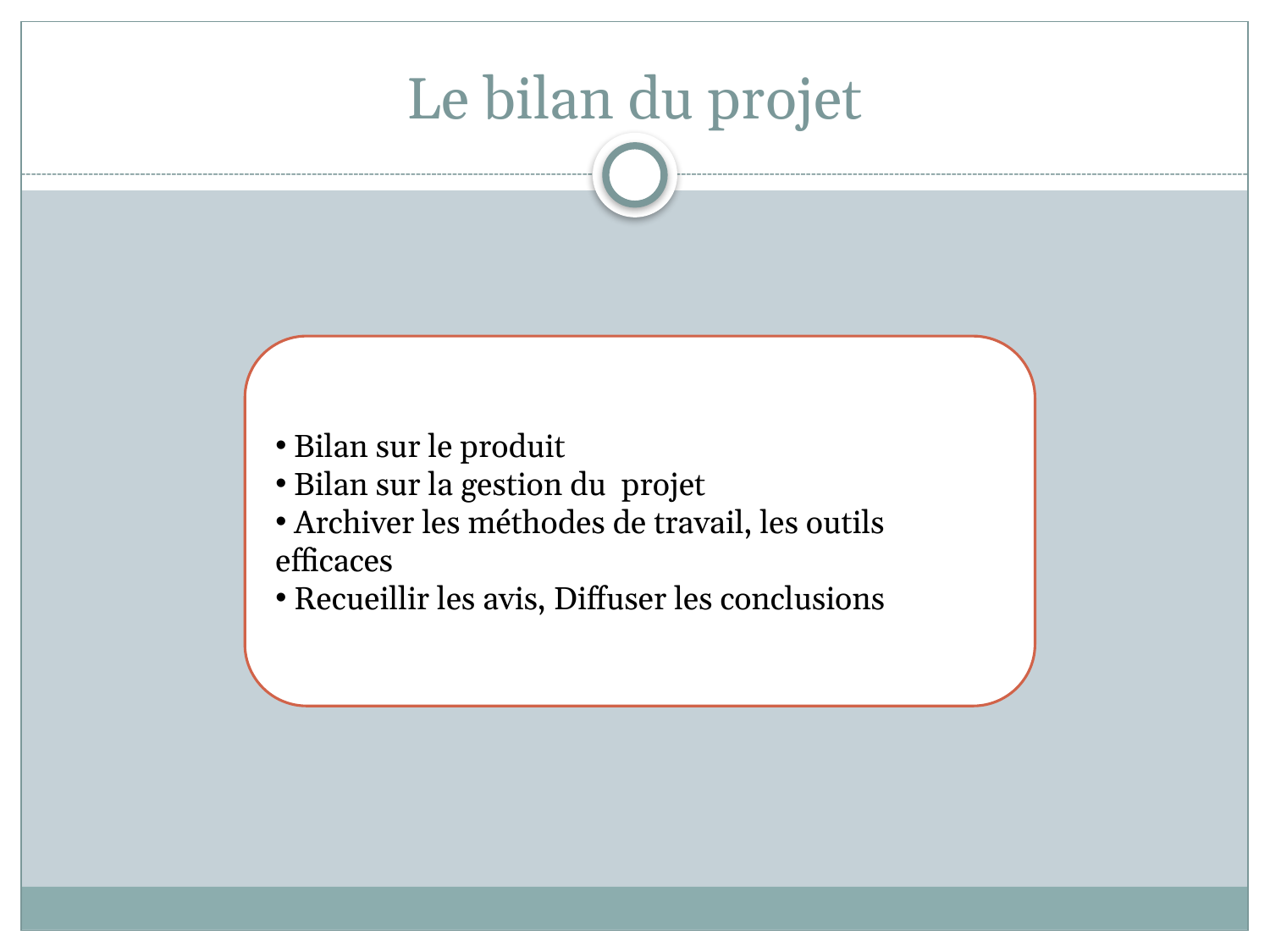

# Le bilan du projet

 Bilan sur le produit
 Bilan sur la gestion du  projet
 Archiver les méthodes de travail, les outils efficaces
 Recueillir les avis, Diffuser les conclusions